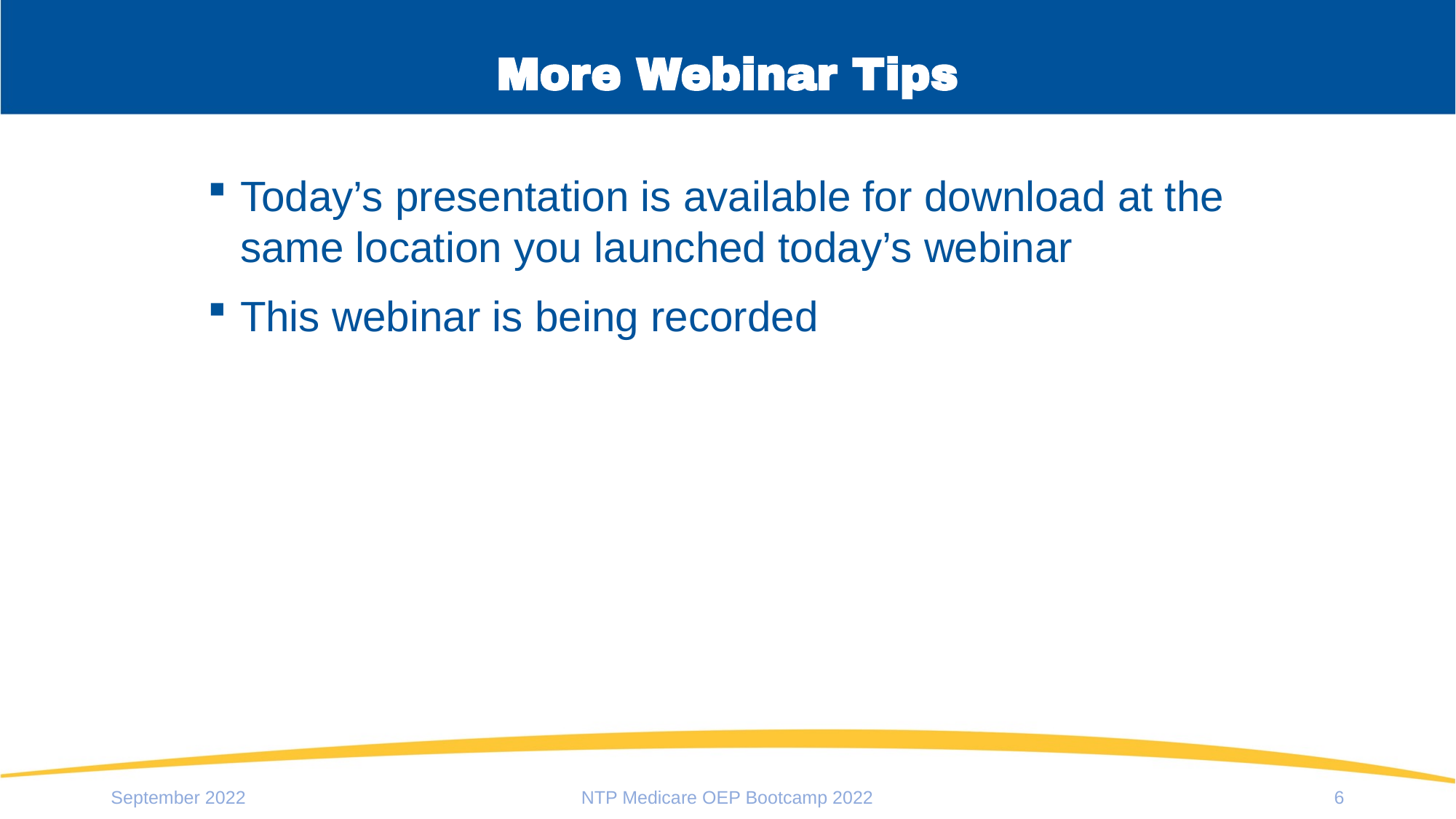

# More Webinar Tips
Today’s presentation is available for download at the same location you launched today’s webinar
This webinar is being recorded

September 2022
NTP Medicare OEP Bootcamp 2022
6